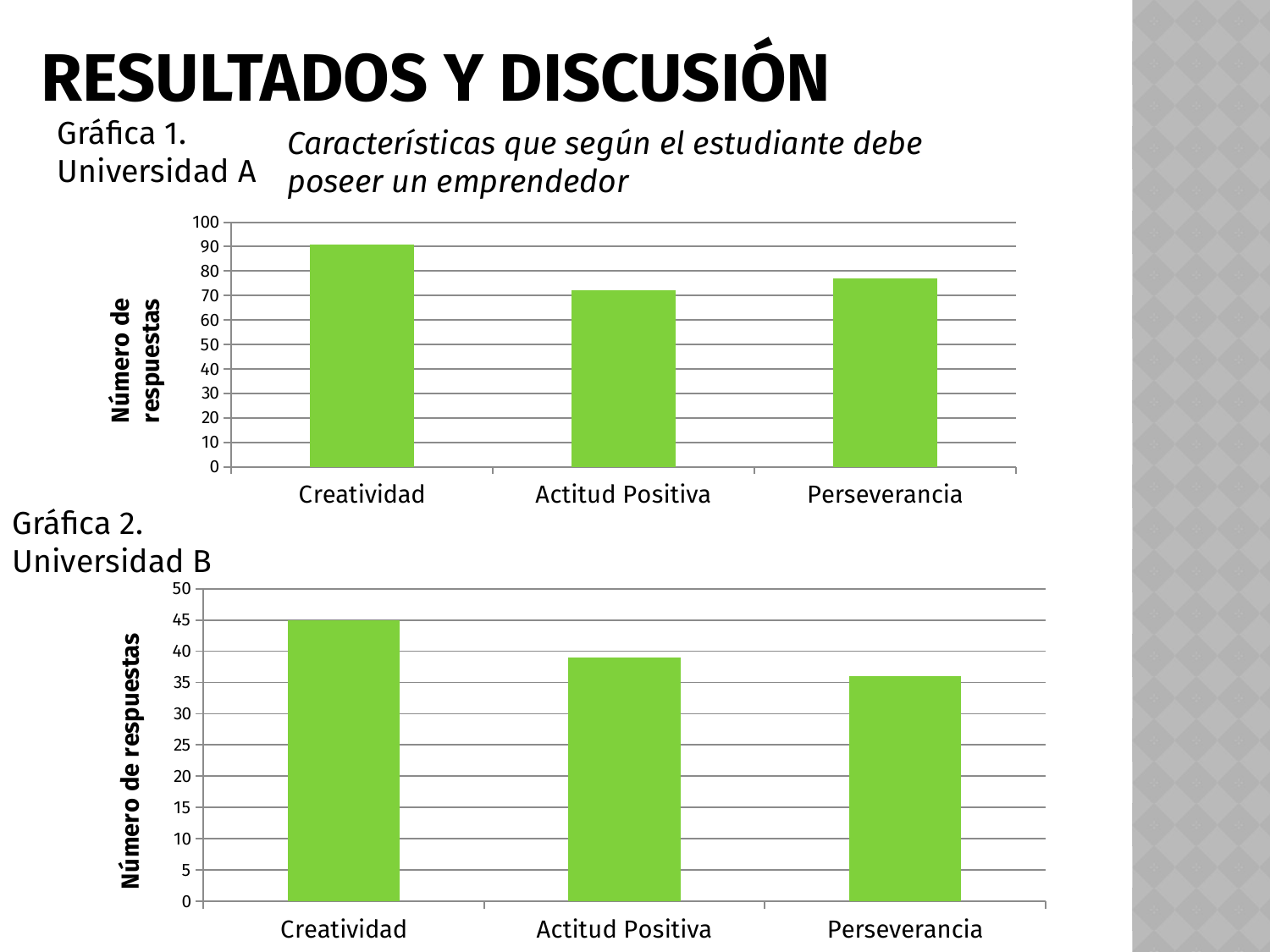

# Resultados y discusión
Gráfica 1. Universidad A
Características que según el estudiante debe poseer un emprendedor

### Chart

| Category |  |
|---|---|
| Creatividad | 91.0 |
| Actitud Positiva | 72.0 |
| Perseverancia | 77.0 |
Gráfica 2. Universidad B

### Chart

| Category |  |
|---|---|
| Creatividad | 45.0 |
| Actitud Positiva | 39.0 |
| Perseverancia | 36.0 |